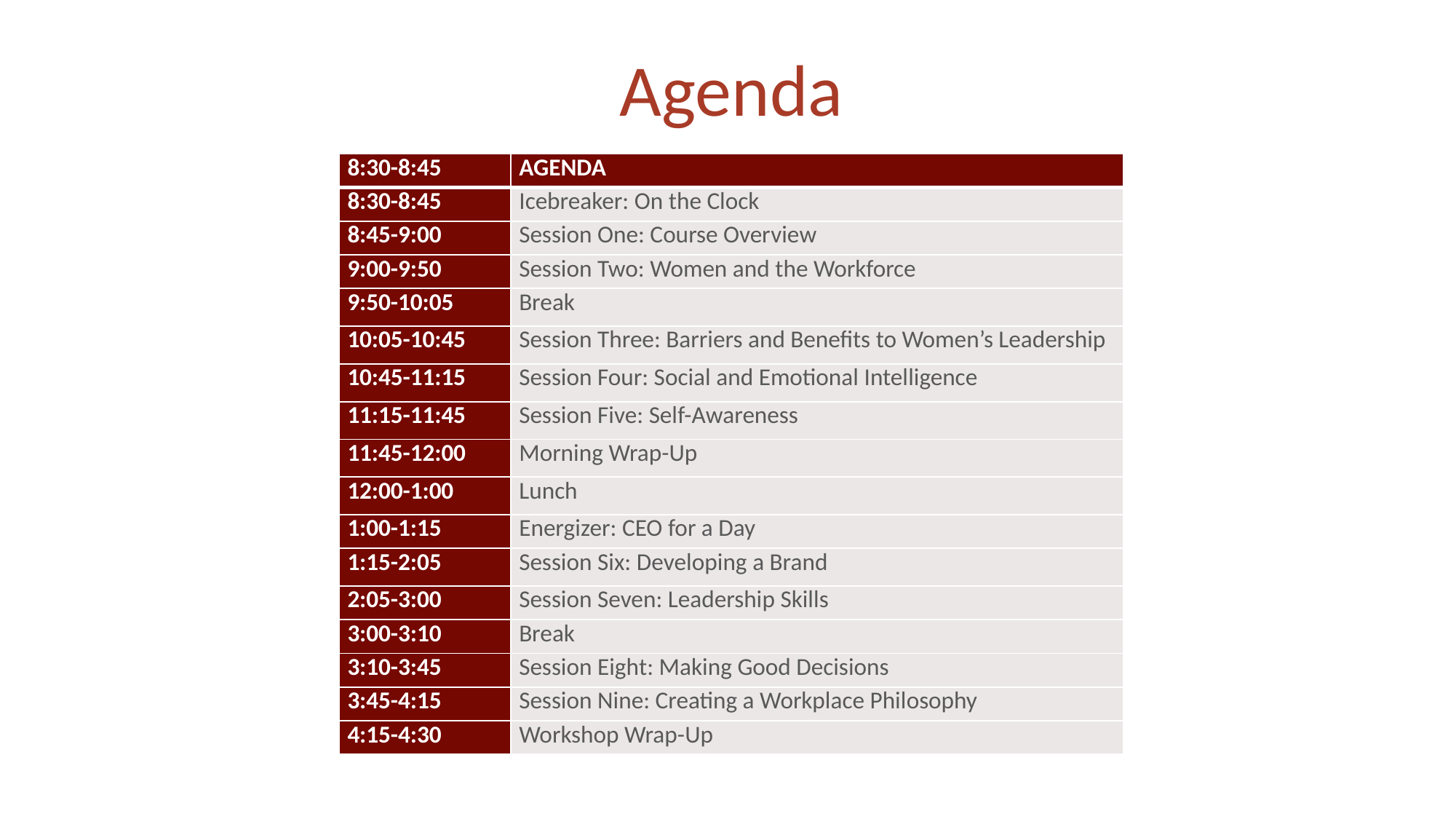

Agenda
| 8:30-8:45 | AGENDA |
| --- | --- |
| 8:30-8:45 | Icebreaker: On the Clock |
| 8:45-9:00 | Session One: Course Overview |
| 9:00-9:50 | Session Two: Women and the Workforce |
| 9:50-10:05 | Break |
| 10:05-10:45 | Session Three: Barriers and Benefits to Women’s Leadership |
| 10:45-11:15 | Session Four: Social and Emotional Intelligence |
| 11:15-11:45 | Session Five: Self-Awareness |
| 11:45-12:00 | Morning Wrap-Up |
| 12:00-1:00 | Lunch |
| 1:00-1:15 | Energizer: CEO for a Day |
| 1:15-2:05 | Session Six: Developing a Brand |
| 2:05-3:00 | Session Seven: Leadership Skills |
| 3:00-3:10 | Break |
| 3:10-3:45 | Session Eight: Making Good Decisions |
| 3:45-4:15 | Session Nine: Creating a Workplace Philosophy |
| 4:15-4:30 | Workshop Wrap-Up |